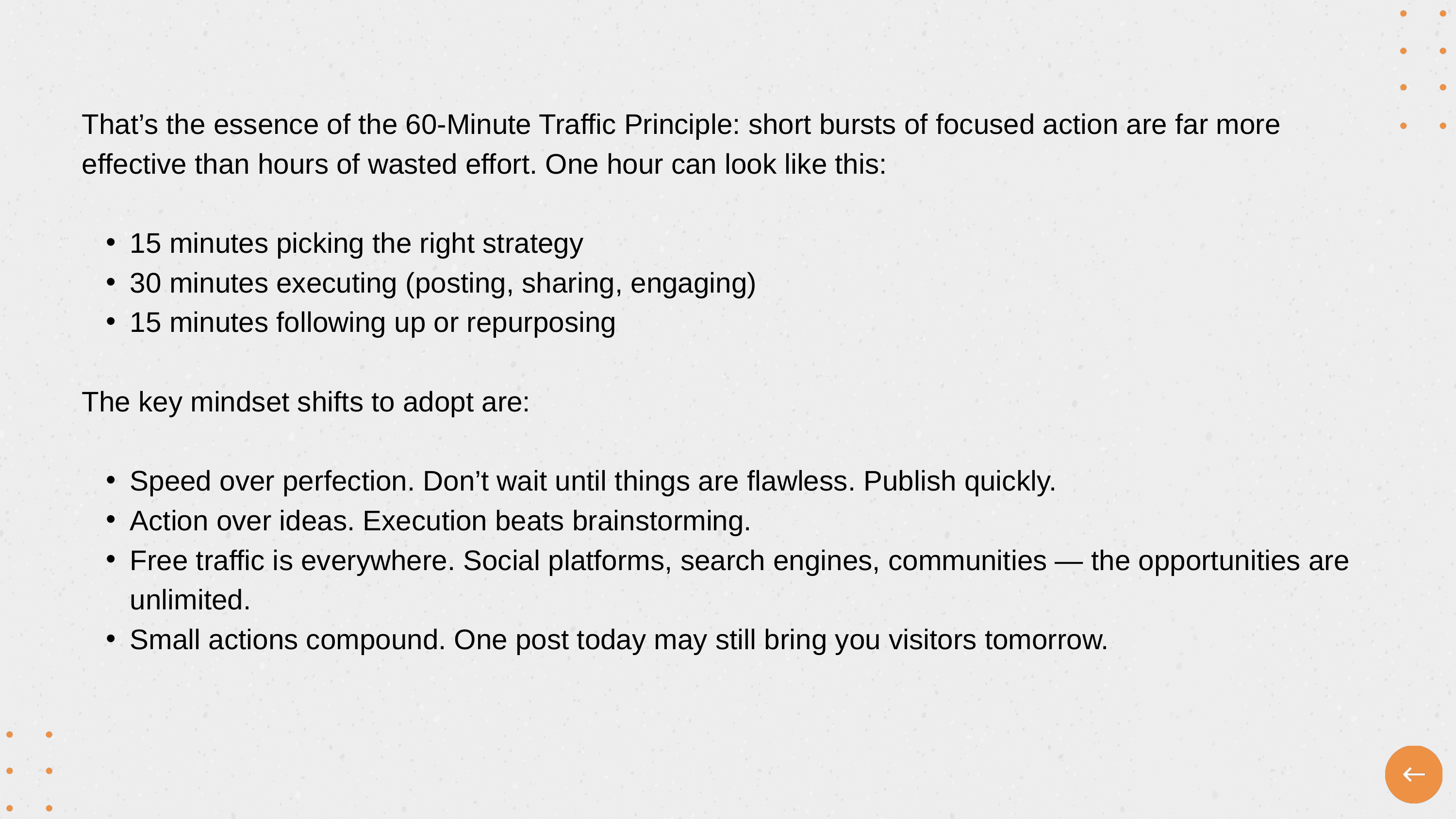

That’s the essence of the 60-Minute Traffic Principle: short bursts of focused action are far more effective than hours of wasted effort. One hour can look like this:

15 minutes picking the right strategy
30 minutes executing (posting, sharing, engaging)
15 minutes following up or repurposing

The key mindset shifts to adopt are:

Speed over perfection. Don’t wait until things are flawless. Publish quickly.
Action over ideas. Execution beats brainstorming.
Free traffic is everywhere. Social platforms, search engines, communities — the opportunities are unlimited.
Small actions compound. One post today may still bring you visitors tomorrow.